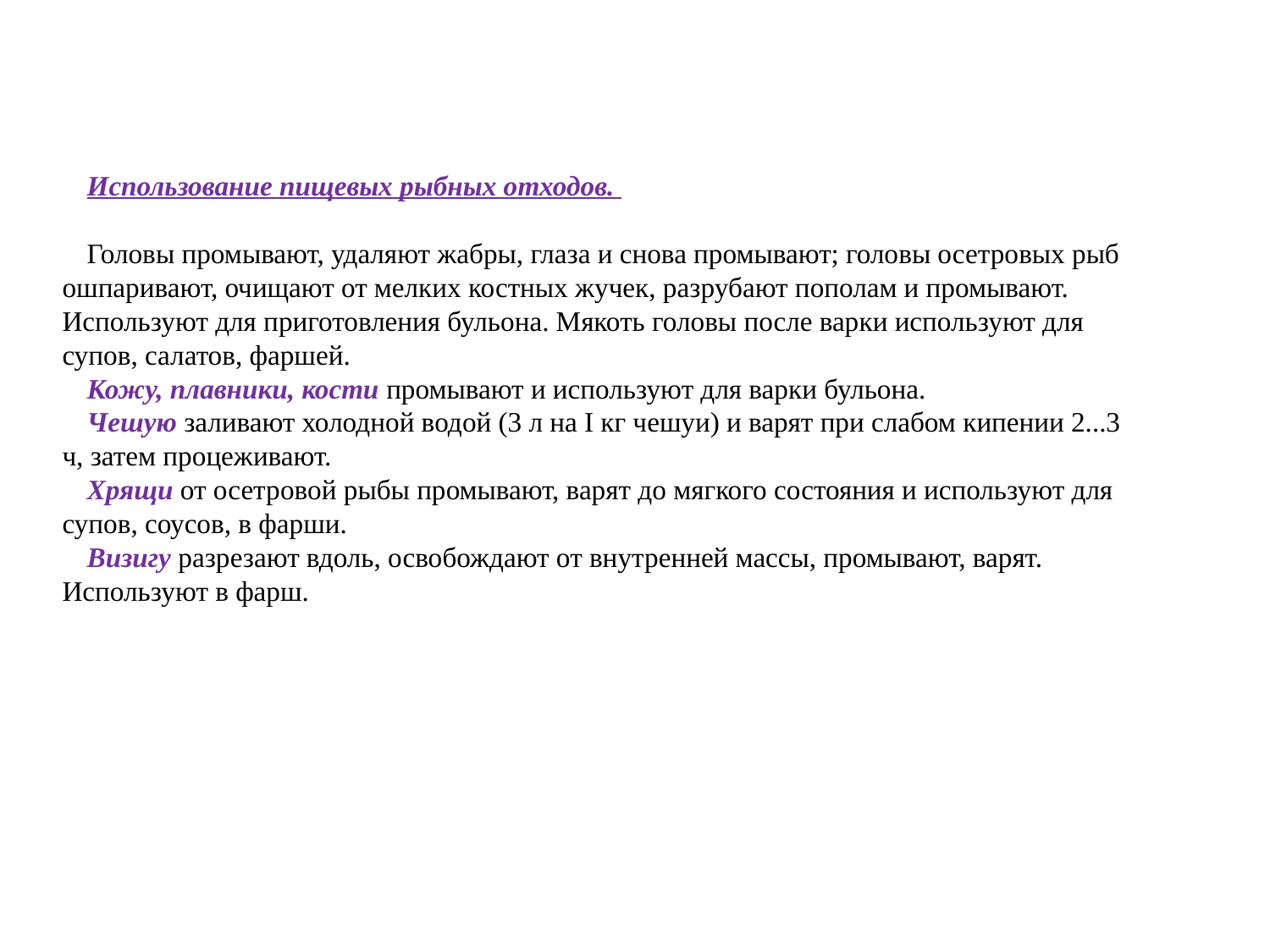

Использование пищевых рыбных отходов.

Головы промывают, удаляют жабры, глаза и снова промывают; головы осетровых рыб ошпаривают, очищают от мелких костных жучек, разрубают пополам и промывают. Используют для приготовления бульона. Мякоть головы после варки используют для супов, салатов, фаршей.
Кожу, плавники, кости промывают и используют для варки бульона.
Чешую заливают холодной водой (3 л на I кг чешуи) и варят при слабом кипении 2...3 ч, затем процеживают.
Хрящи от осетровой рыбы промывают, варят до мягкого состояния и используют для супов, соусов, в фарши.
Визигу разрезают вдоль, освобождают от внутренней массы, промывают, варят. Используют в фарш.